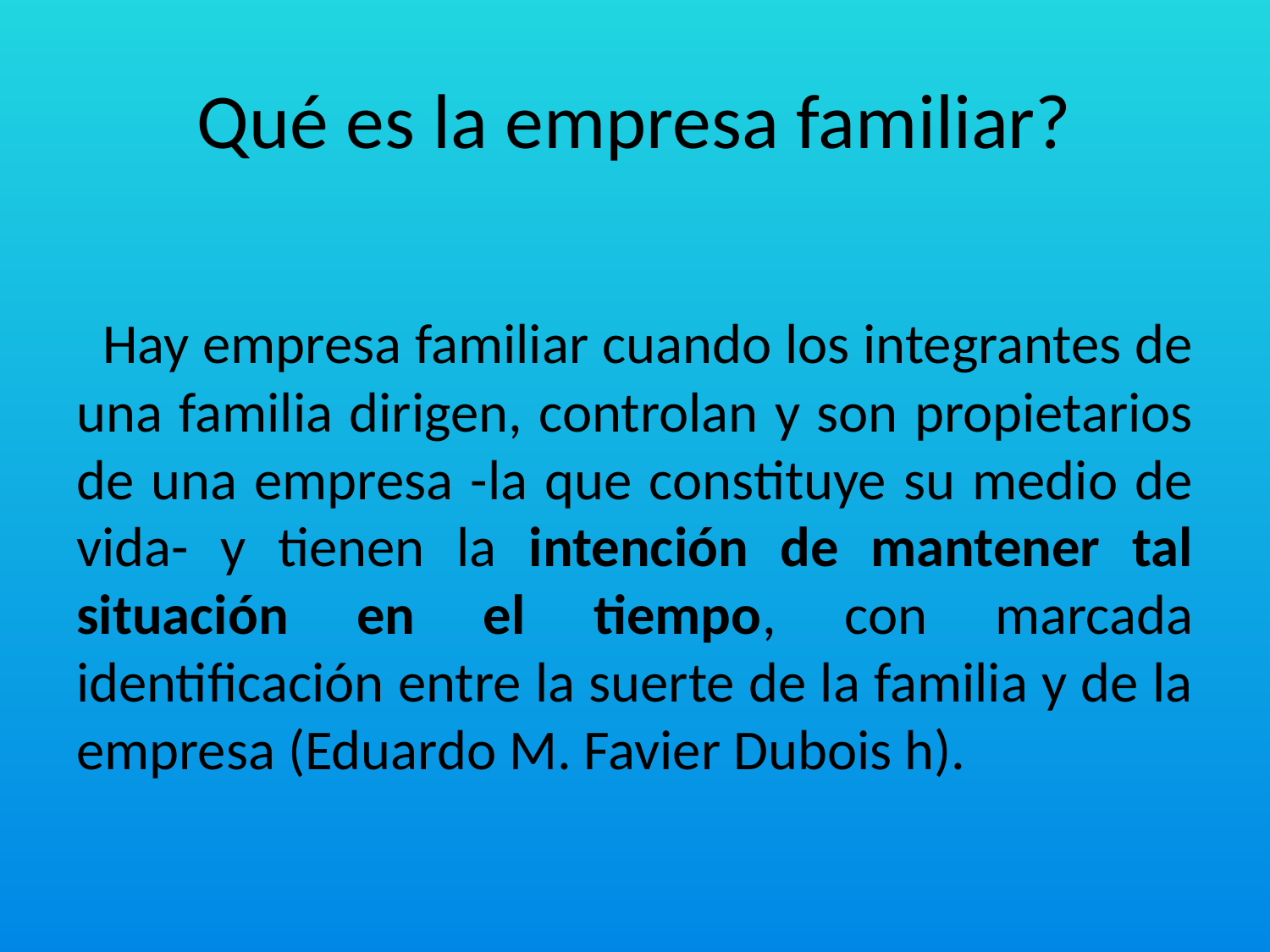

# Qué es la empresa familiar?

  Hay empresa familiar cuando los integrantes de una familia dirigen, controlan y son propietarios de una empresa -la que constituye su medio de vida- y tienen la intención de mantener tal situación en el tiempo, con marcada identificación entre la suerte de la familia y de la empresa (Eduardo M. Favier Dubois h).